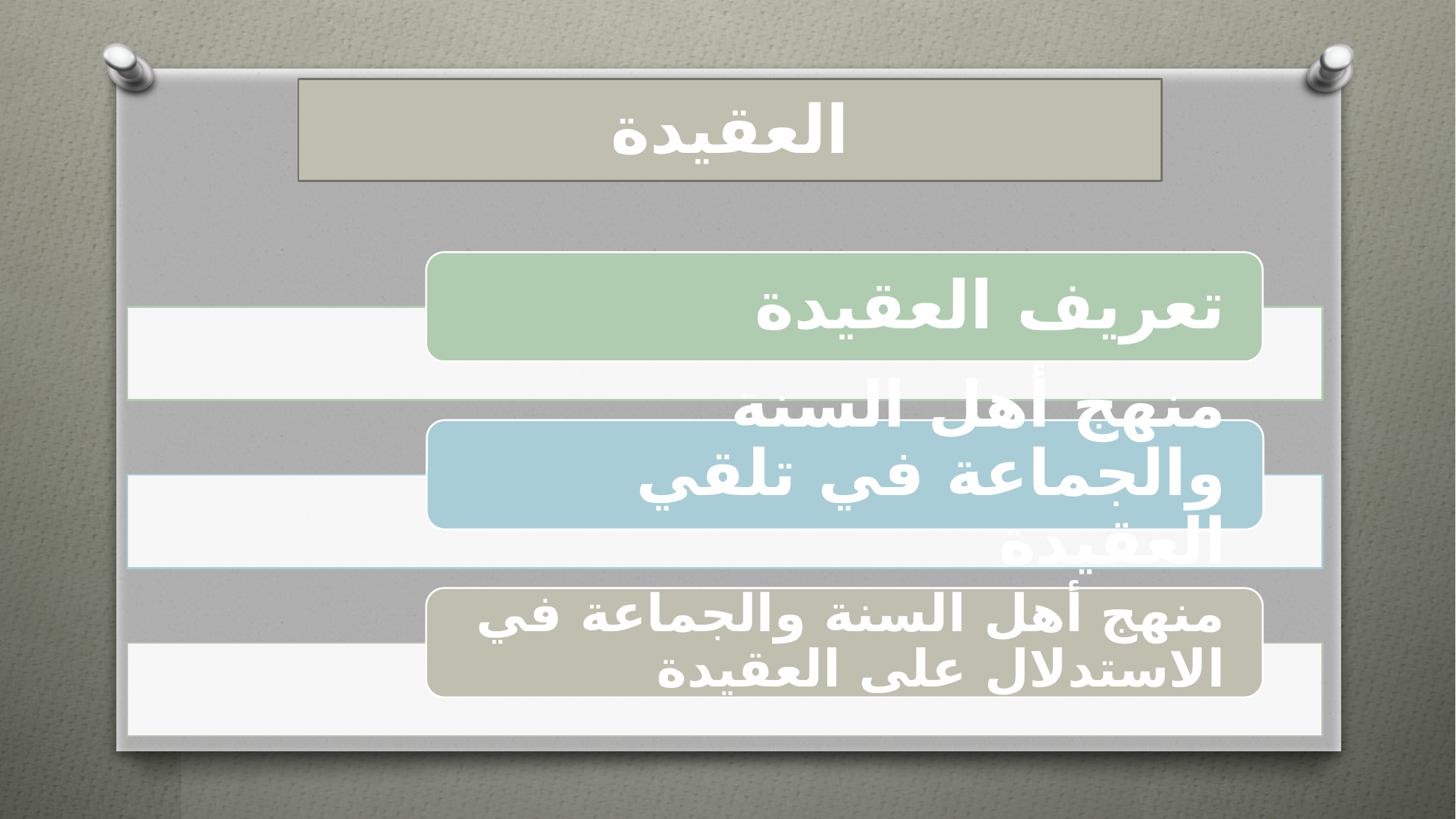

العقيدة
تعريف العقيدة
منهج أهل السنة والجماعة في تلقي العقيدة
منهج أهل السنة والجماعة في الاستدلال على العقيدة